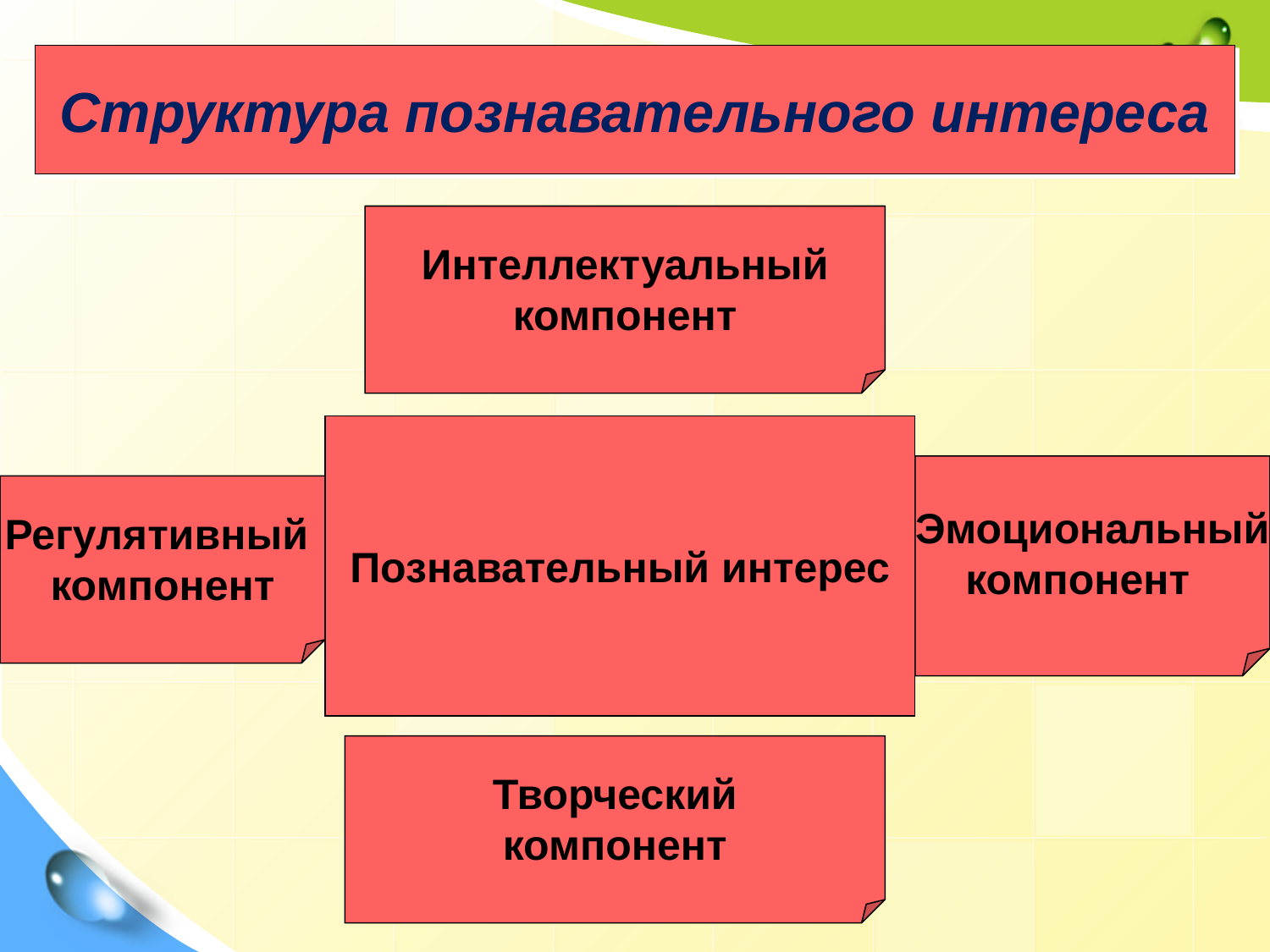

# Структура познавательного интереса
Интеллектуальный
компонент
Познавательный интерес
Эмоциональный
компонент
Регулятивный
компонент
Творческий
компонент